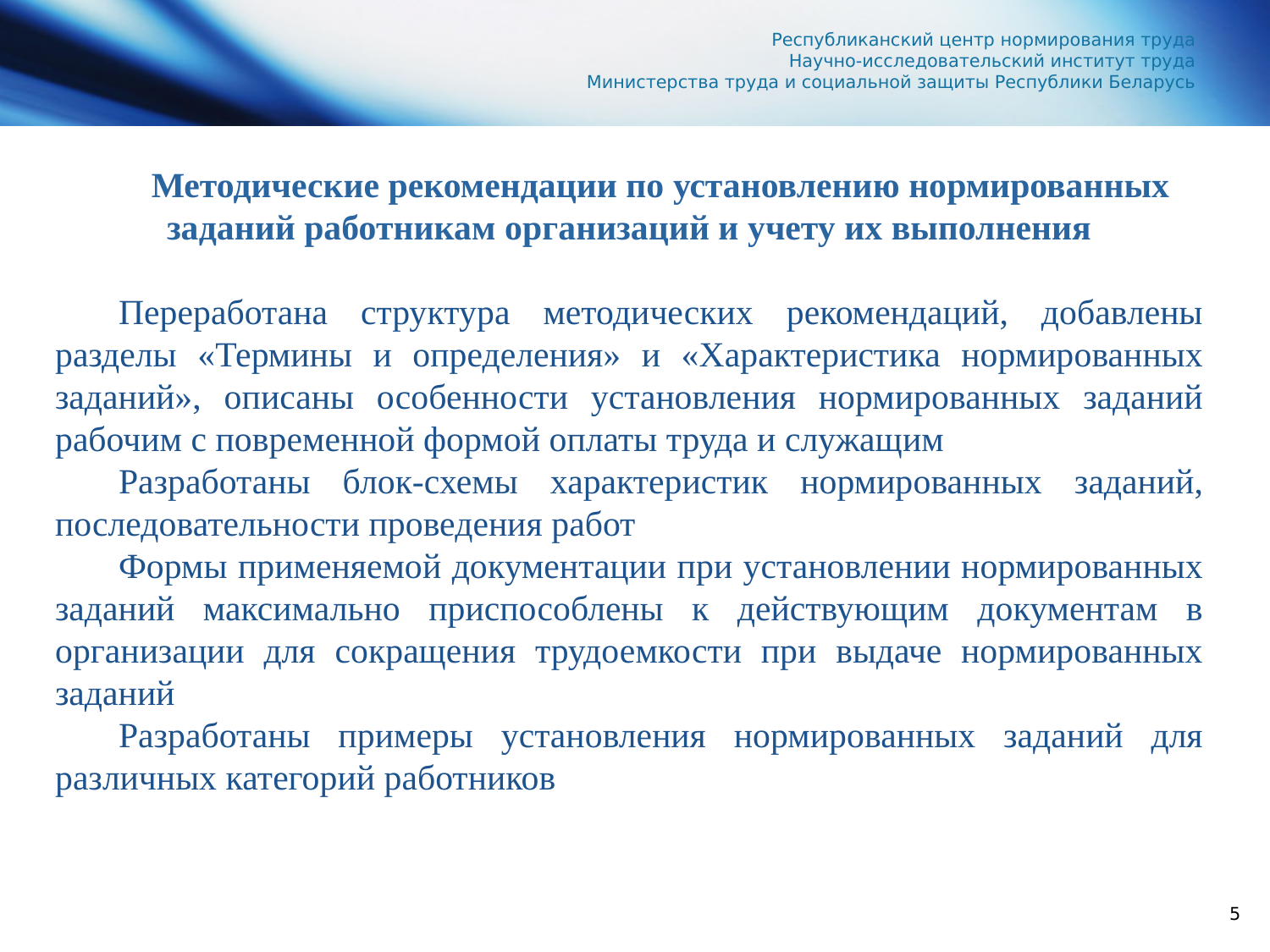

# Республиканский центр нормирования труда Научно-исследовательский институт труда Министерства труда и социальной защиты Республики Беларусь
Методические рекомендации по установлению нормированных заданий работникам организаций и учету их выполнения

Переработана структура методических рекомендаций, добавлены разделы «Термины и определения» и «Характеристика нормированных заданий», описаны особенности установления нормированных заданий рабочим с повременной формой оплаты труда и служащим
Разработаны блок-схемы характеристик нормированных заданий, последовательности проведения работ
Формы применяемой документации при установлении нормированных заданий максимально приспособлены к действующим документам в организации для сокращения трудоемкости при выдаче нормированных заданий
Разработаны примеры установления нормированных заданий для различных категорий работников

5